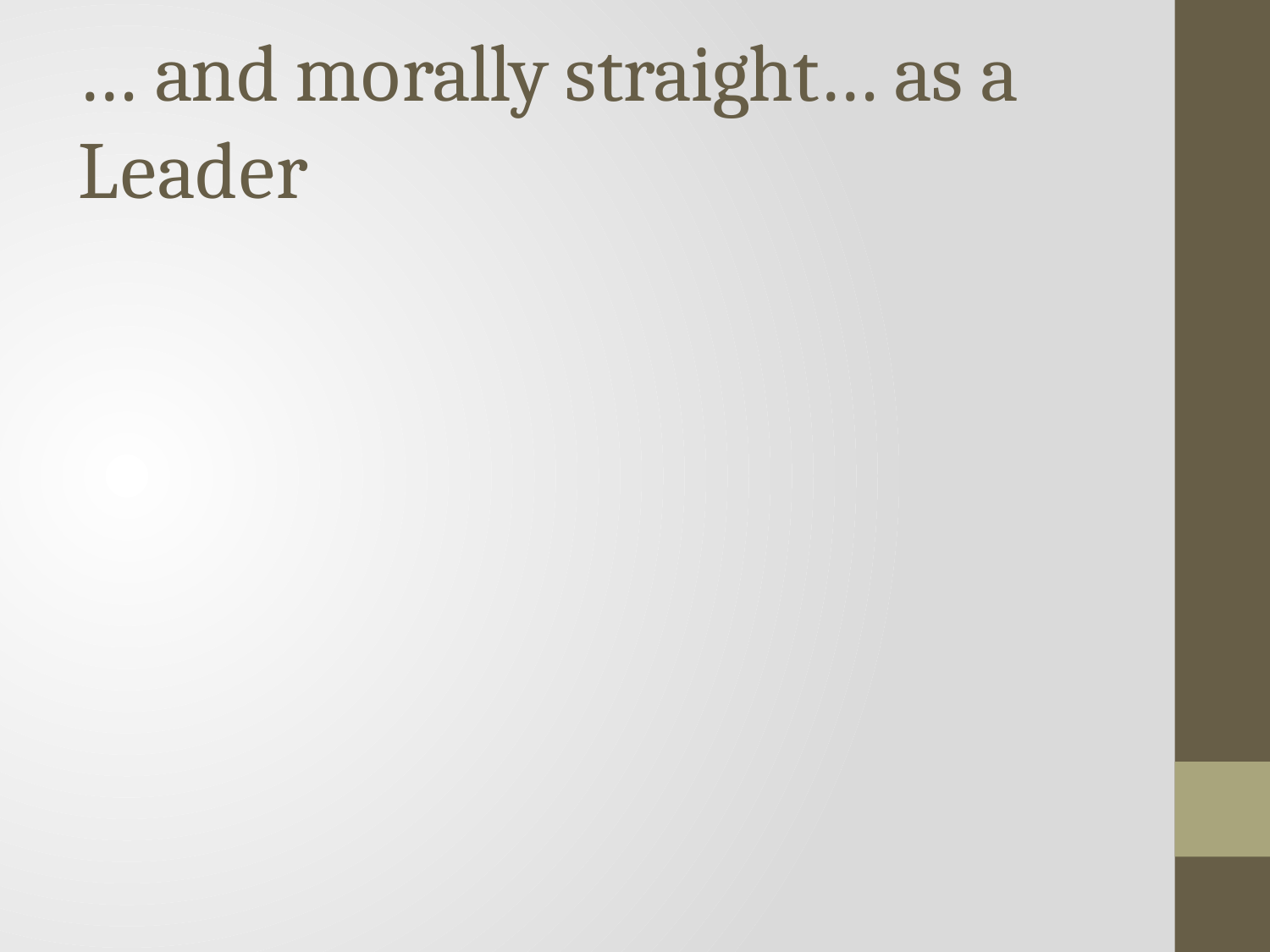

# … and morally straight… as a Leader